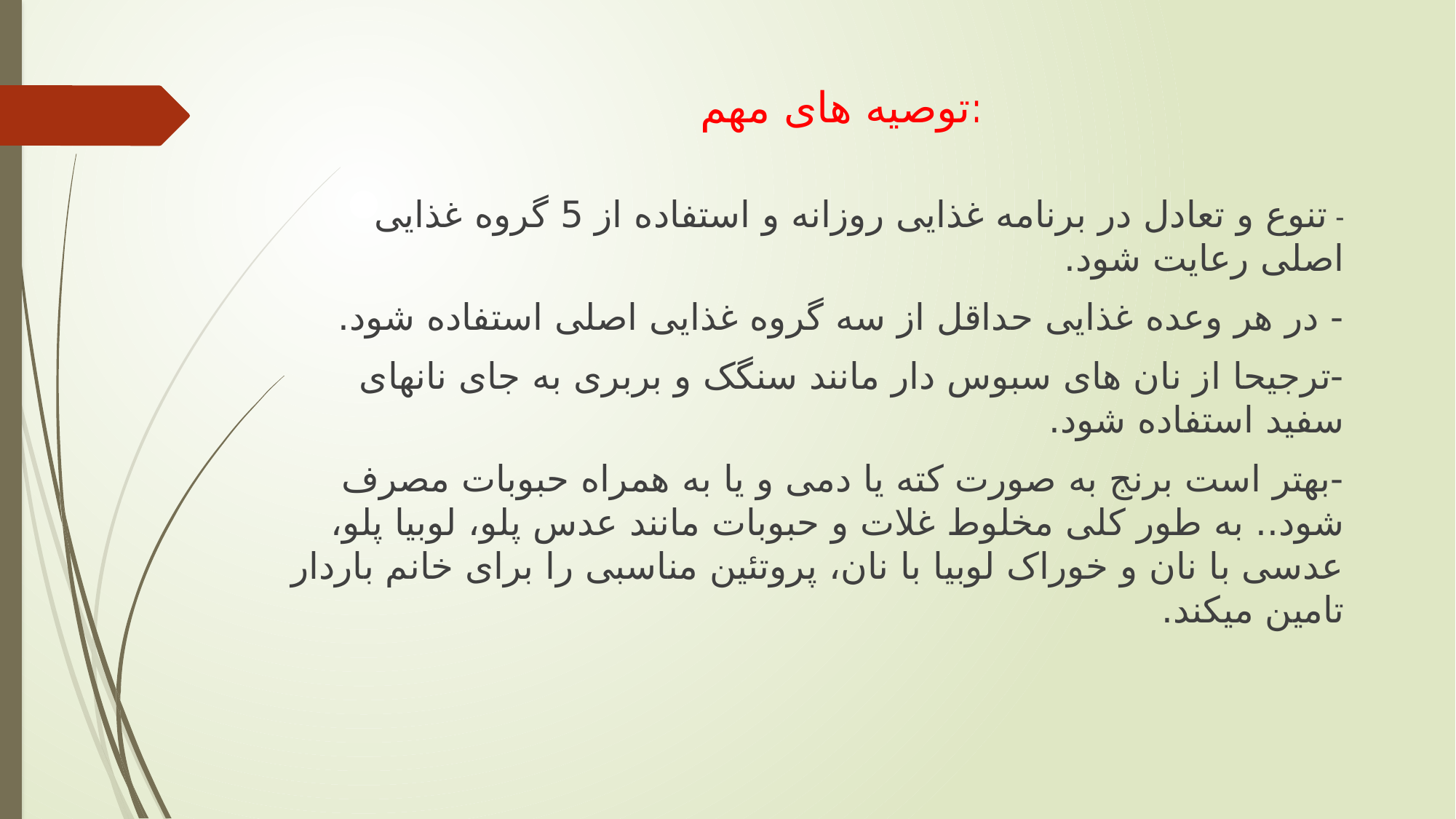

# توصیه های مهم:
- تنوع و تعادل در برنامه غذایی روزانه و استفاده از 5 گروه‌ غذایی اصلی رعایت شود.
- در هر وعده غذایی حداقل از سه گروه غذایی اصلی استفاده شود.
-ترجیحا از نان های سبوس دار مانند سنگک و بربری به جای نانهای سفید استفاده شود.
-بهتر است برنج به صورت کته یا دمی و یا به همراه حبوبات مصرف شود.. به طور کلی مخلوط غلات و حبوبات مانند عدس پلو، لوبیا پلو، عدسی با نان و خوراک لوبیا با نان، پروتئین مناسبی را برای خانم باردار تامین میکند.